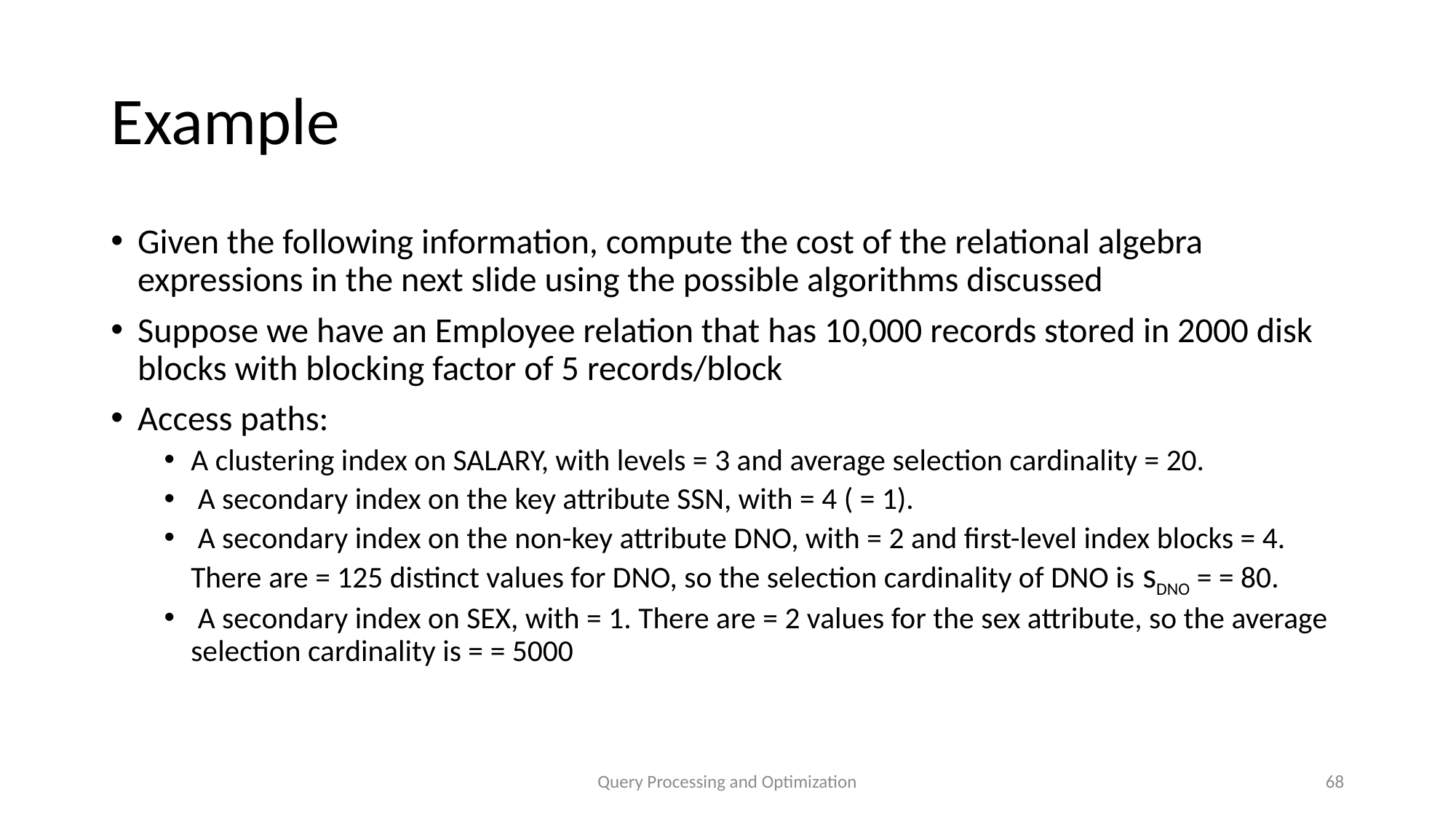

# Example
Given the following information, compute the cost of the relational algebra expressions in the next slide using the possible algorithms discussed
Suppose we have an Employee relation that has 10,000 records stored in 2000 disk blocks with blocking factor of 5 records/block
Access paths:
A clustering index on SALARY, with levels = 3 and average selection cardinality = 20.
 A secondary index on the key attribute SSN, with = 4 ( = 1).
 A secondary index on the non-key attribute DNO, with = 2 and first-level index blocks = 4.
There are = 125 distinct values for DNO, so the selection cardinality of DNO is sDNO = = 80.
 A secondary index on SEX, with = 1. There are = 2 values for the sex attribute, so the average
selection cardinality is = = 5000
Query Processing and Optimization
68